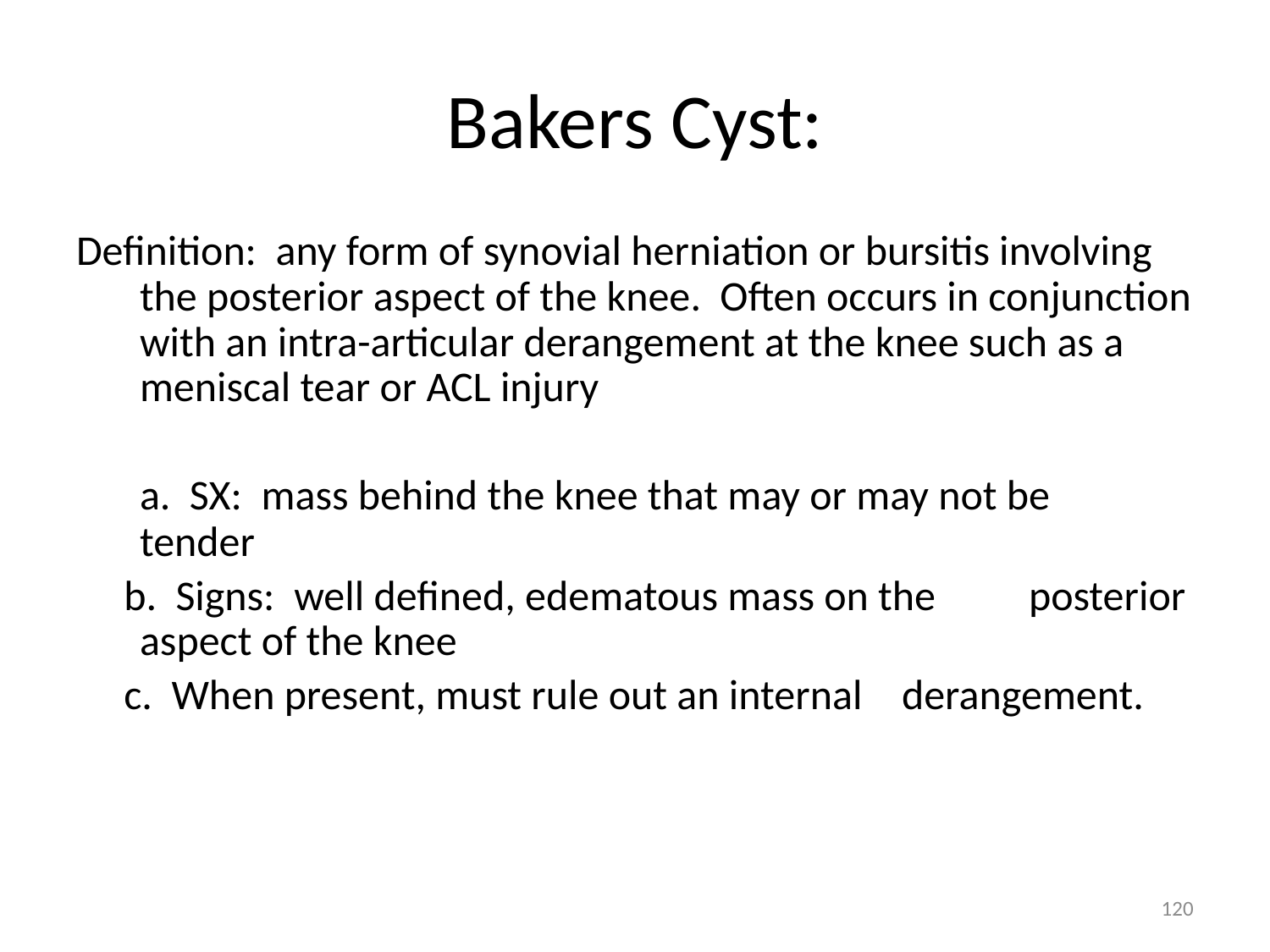

# Bakers Cyst:
Definition:  any form of synovial herniation or bursitis involving the posterior aspect of the knee.  Often occurs in conjunction with an intra-articular derangement at the knee such as a meniscal tear or ACL injury

	a.  SX:  mass behind the knee that may or may not be 	tender
     b.  Signs:  well defined, edematous mass on the 	posterior aspect of the knee
     c.  When present, must rule out an internal 	derangement.

120